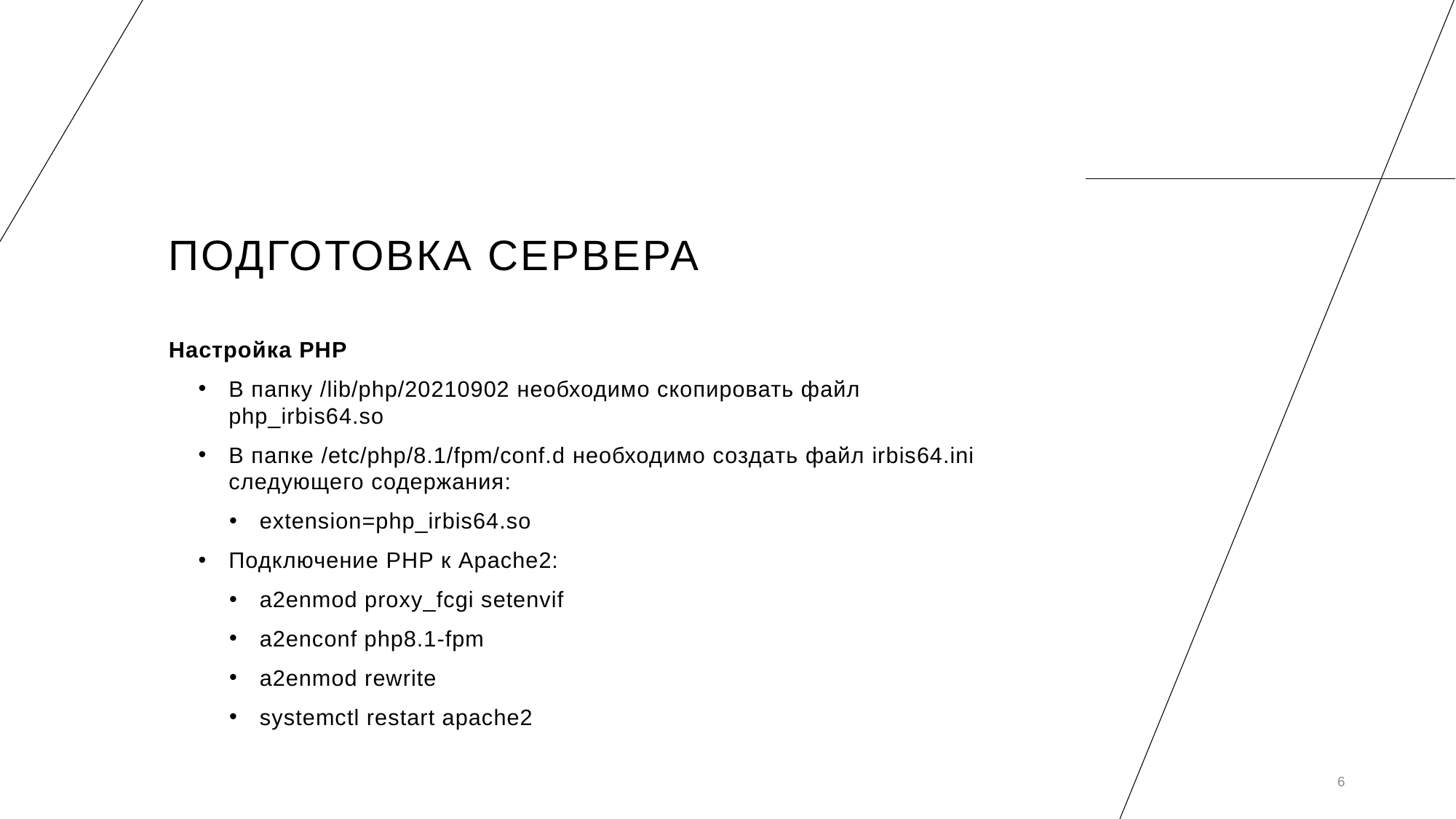

# Подготовка сервера
Настройка PHP
В папку /lib/php/20210902 необходимо скопировать файл php_irbis64.so
В папке /etc/php/8.1/fpm/conf.d необходимо создать файл irbis64.ini следующего содержания:
extension=php_irbis64.so
Подключение PHP к Apache2:
a2enmod proxy_fcgi setenvif
a2enconf php8.1-fpm
a2enmod rewrite
systemctl restart apache2
6